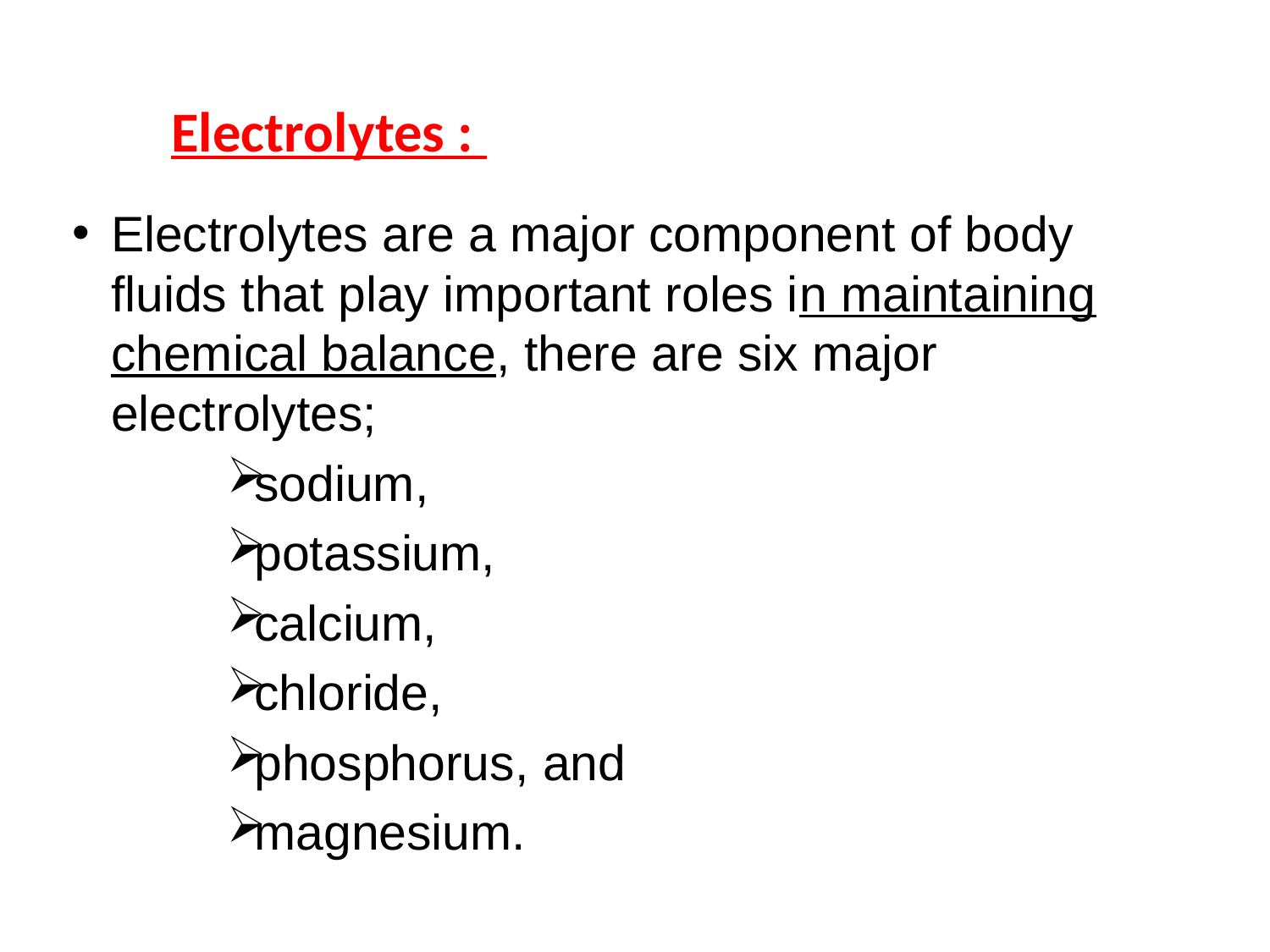

Electrolytes :

Electrolytes are a major component of body fluids that play important roles in maintaining chemical balance, there are six major electrolytes;
sodium,
potassium,
calcium,
chloride,
phosphorus, and
magnesium.